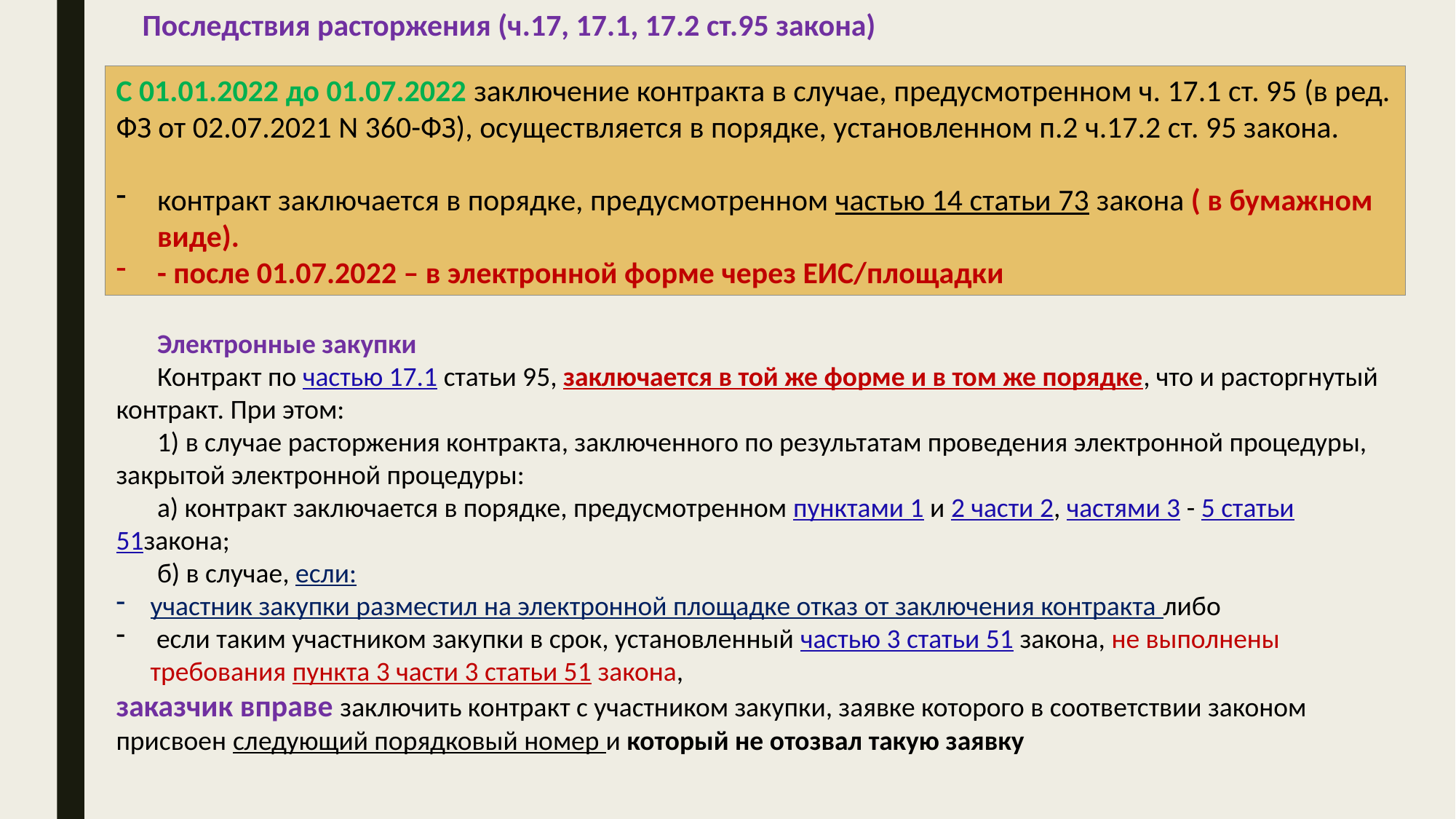

Последствия расторжения (ч.17, 17.1, 17.2 ст.95 закона)
С 01.01.2022 до 01.07.2022 заключение контракта в случае, предусмотренном ч. 17.1 ст. 95 (в ред. ФЗ от 02.07.2021 N 360-ФЗ), осуществляется в порядке, установленном п.2 ч.17.2 ст. 95 закона.

контракт заключается в порядке, предусмотренном частью 14 статьи 73 закона ( в бумажном виде).
- после 01.07.2022 – в электронной форме через ЕИС/площадки
Электронные закупки
Контракт по частью 17.1 статьи 95, заключается в той же форме и в том же порядке, что и расторгнутый контракт. При этом:
1) в случае расторжения контракта, заключенного по результатам проведения электронной процедуры, закрытой электронной процедуры:
а) контракт заключается в порядке, предусмотренном пунктами 1 и 2 части 2, частями 3 - 5 статьи 51закона;
б) в случае, если:
участник закупки разместил на электронной площадке отказ от заключения контракта либо
 если таким участником закупки в срок, установленный частью 3 статьи 51 закона, не выполнены требования пункта 3 части 3 статьи 51 закона,
заказчик вправе заключить контракт с участником закупки, заявке которого в соответствии законом присвоен следующий порядковый номер и который не отозвал такую заявку